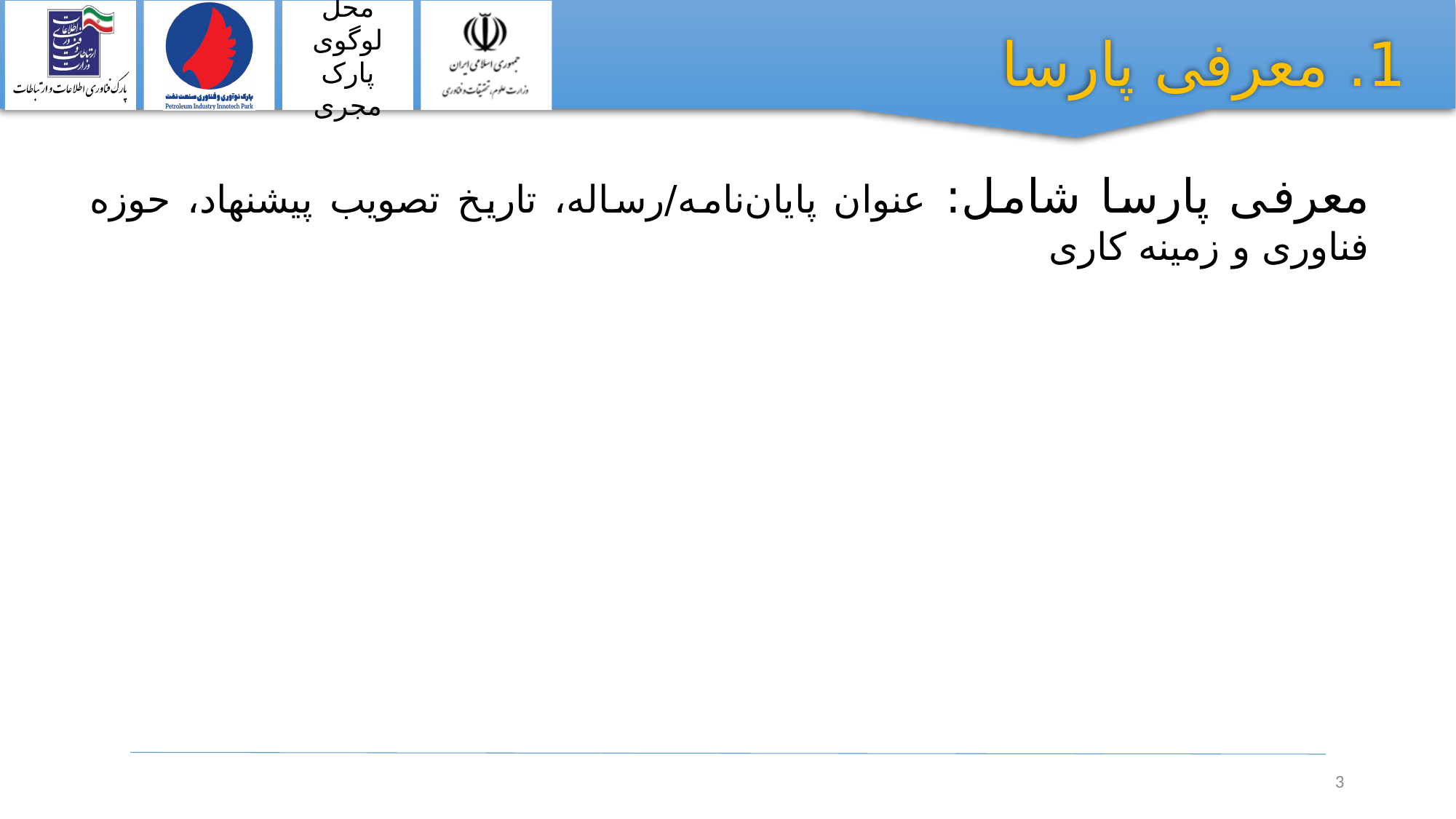

1. معرفی پارسا
معرفی پارسا شامل: عنوان پایان‌نامه/رساله، تاریخ تصویب پیشنهاد، حوزه فناوری و زمینه کاری
3